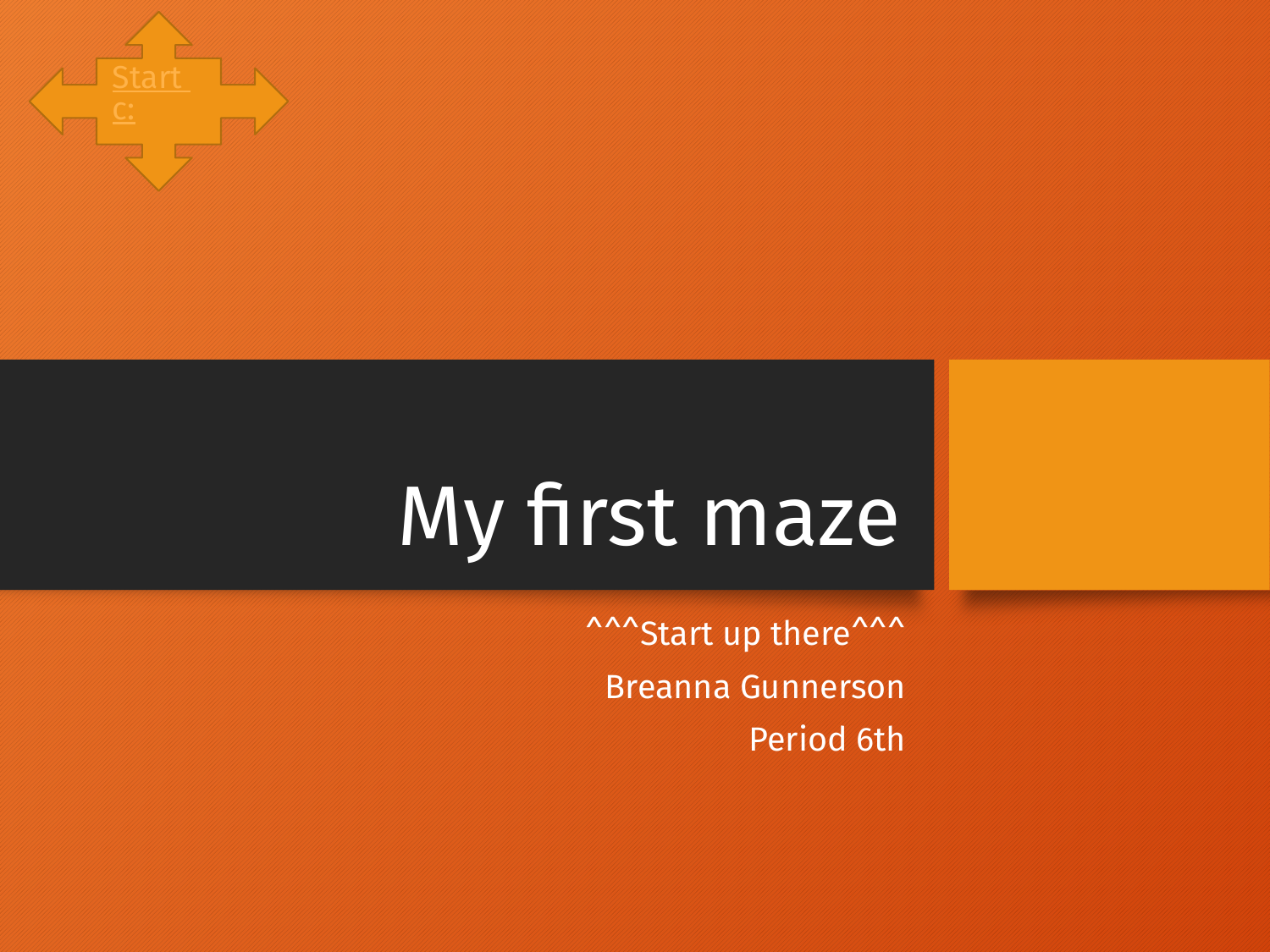

Start c:
# My first maze
^^^Start up there^^^
Breanna Gunnerson
Period 6th